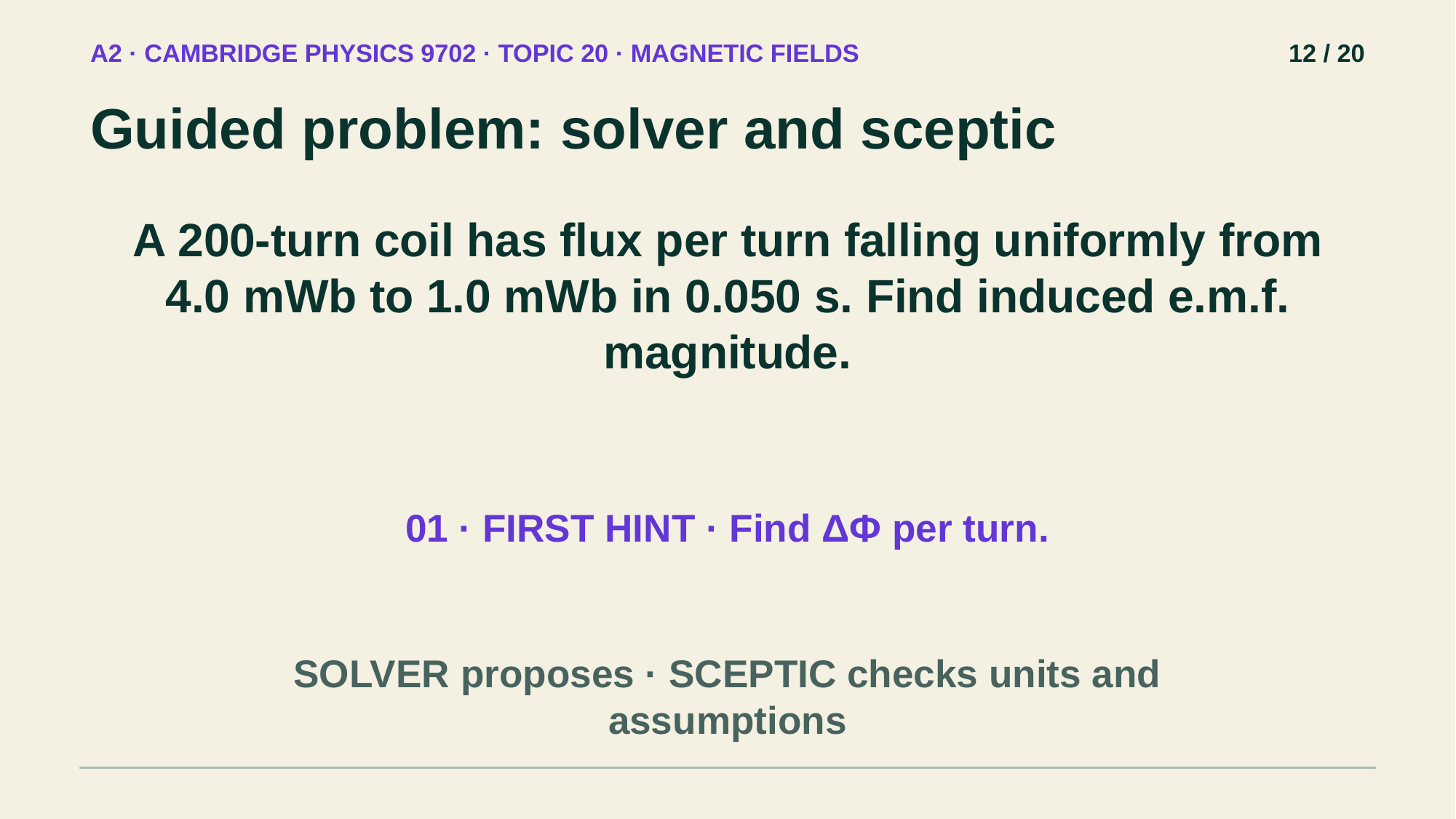

A2 · CAMBRIDGE PHYSICS 9702 · TOPIC 20 · MAGNETIC FIELDS
12 / 20
Guided problem: solver and sceptic
A 200-turn coil has flux per turn falling uniformly from 4.0 mWb to 1.0 mWb in 0.050 s. Find induced e.m.f. magnitude.
01 · FIRST HINT · Find ΔΦ per turn.
SOLVER proposes · SCEPTIC checks units and assumptions